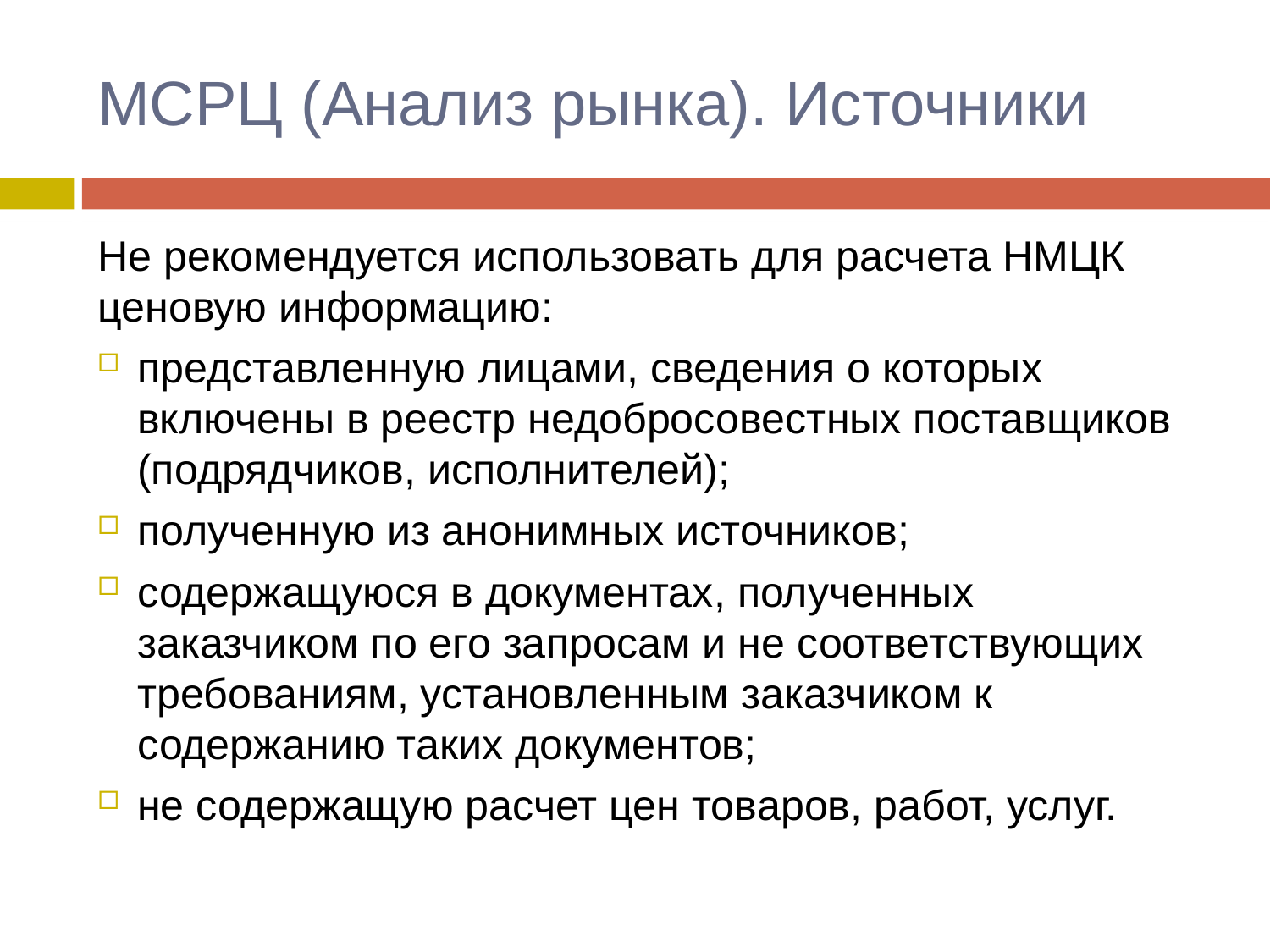

# МСРЦ (Анализ рынка). Источники
Не рекомендуется использовать для расчета НМЦК ценовую информацию:
представленную лицами, сведения о которых включены в реестр недобросовестных поставщиков (подрядчиков, исполнителей);
полученную из анонимных источников;
содержащуюся в документах, полученных заказчиком по его запросам и не соответствующих требованиям, установленным заказчиком к содержанию таких документов;
не содержащую расчет цен товаров, работ, услуг.